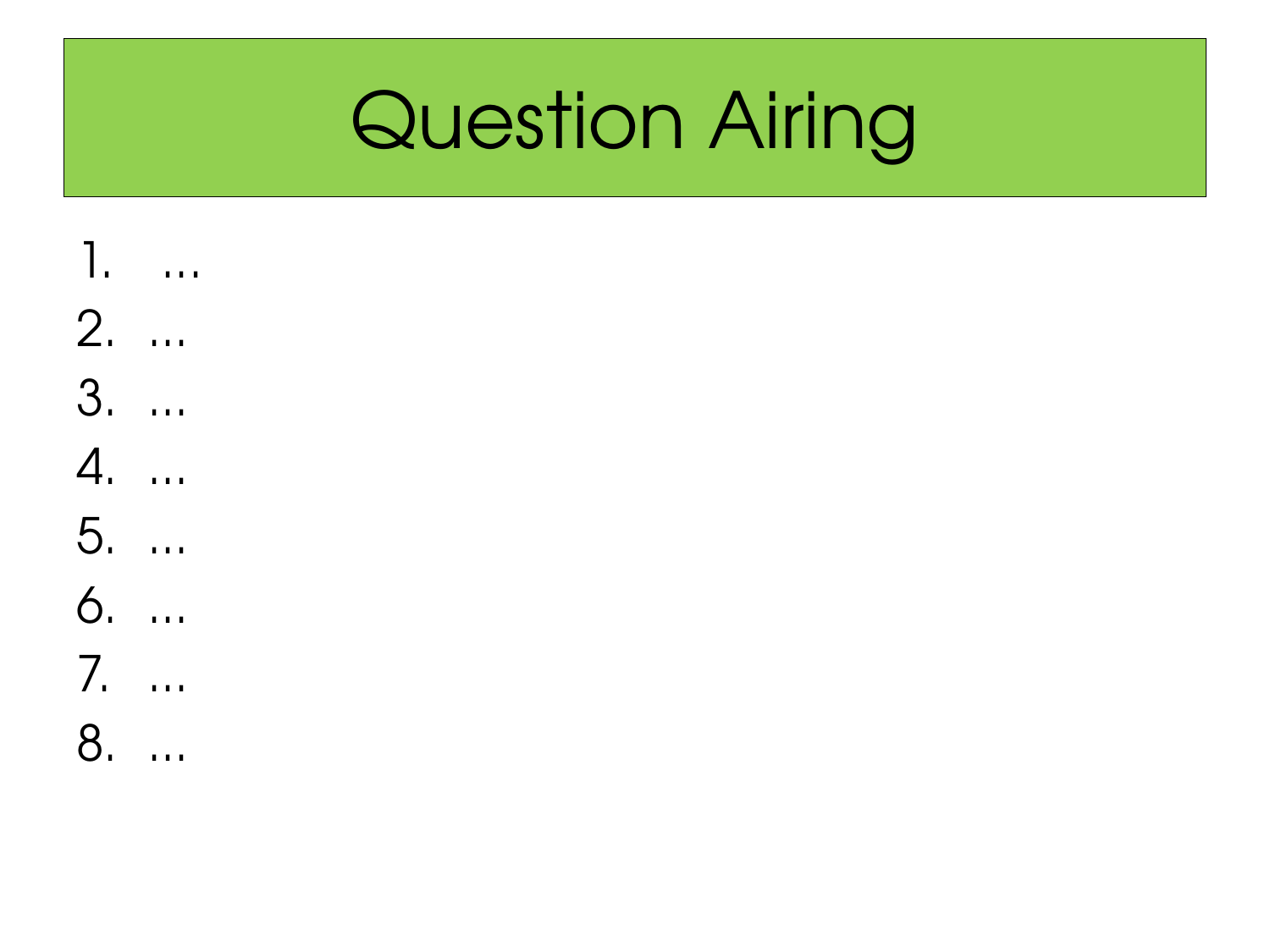

# Question Airing
 ...
...
...
...
...
...
...
...